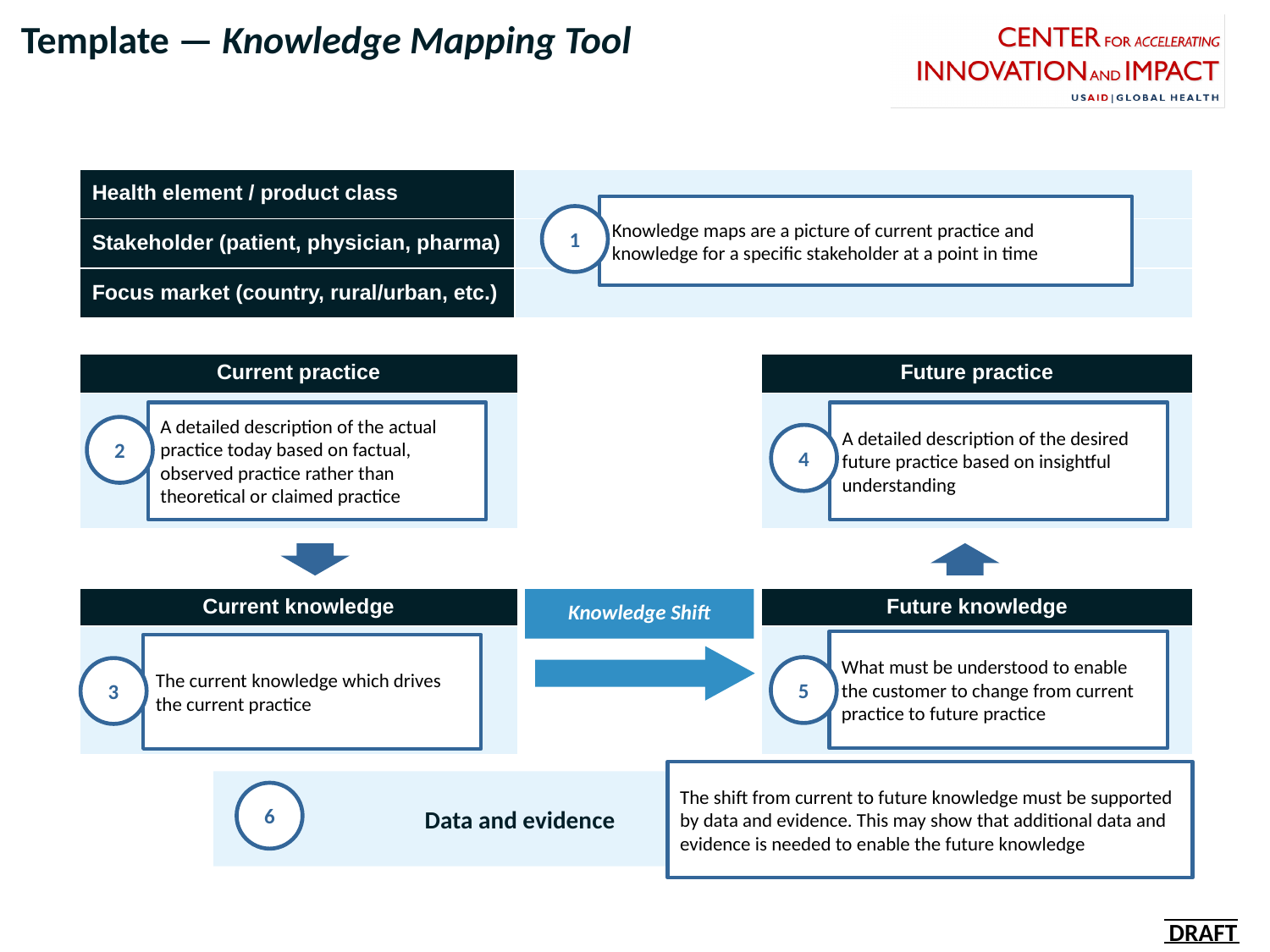

# Template — Knowledge Mapping Tool
| Health element / product class |  |
| --- | --- |
| Stakeholder (patient, physician, pharma) |  |
| Focus market (country, rural/urban, etc.) |  |
Knowledge maps are a picture of current practice and knowledge for a specific stakeholder at a point in time
1
| Current practice |
| --- |
|  |
|  |
| Current knowledge |
|  |
| Future practice |
| --- |
|  |
|  |
| Future knowledge |
|  |
A detailed description of the actual practice today based on factual, observed practice rather than theoretical or claimed practice
A detailed description of the desired future practice based on insightful understanding
2
4

Knowledge Shift
What must be understood to enable the customer to change from current practice to future practice
The current knowledge which drives the current practice

5
3
The shift from current to future knowledge must be supported by data and evidence. This may show that additional data and evidence is needed to enable the future knowledge
Data and evidence
6